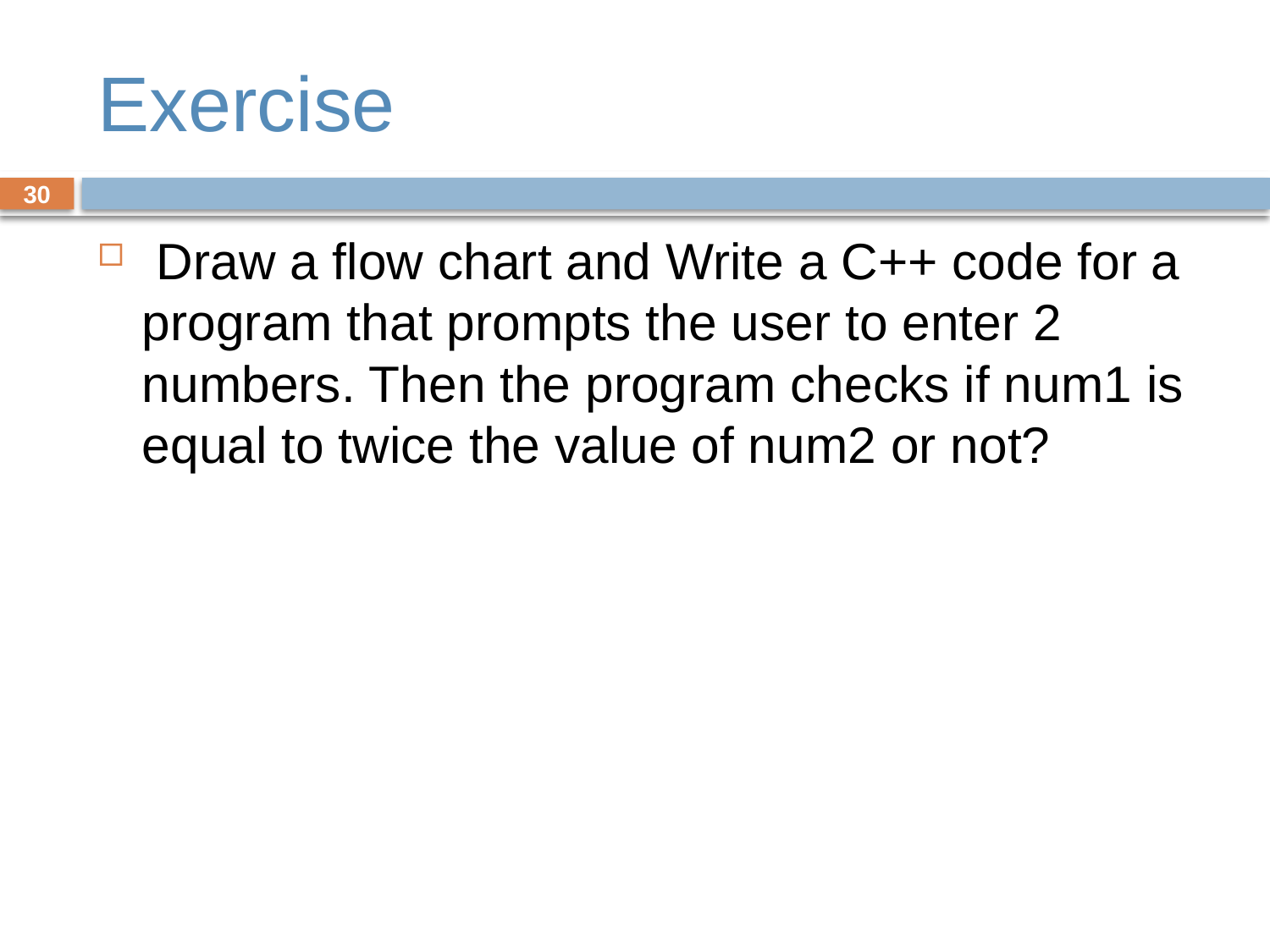

# Exercise
30
 Draw a flow chart and Write a C++ code for a program that prompts the user to enter 2 numbers. Then the program checks if num1 is equal to twice the value of num2 or not?